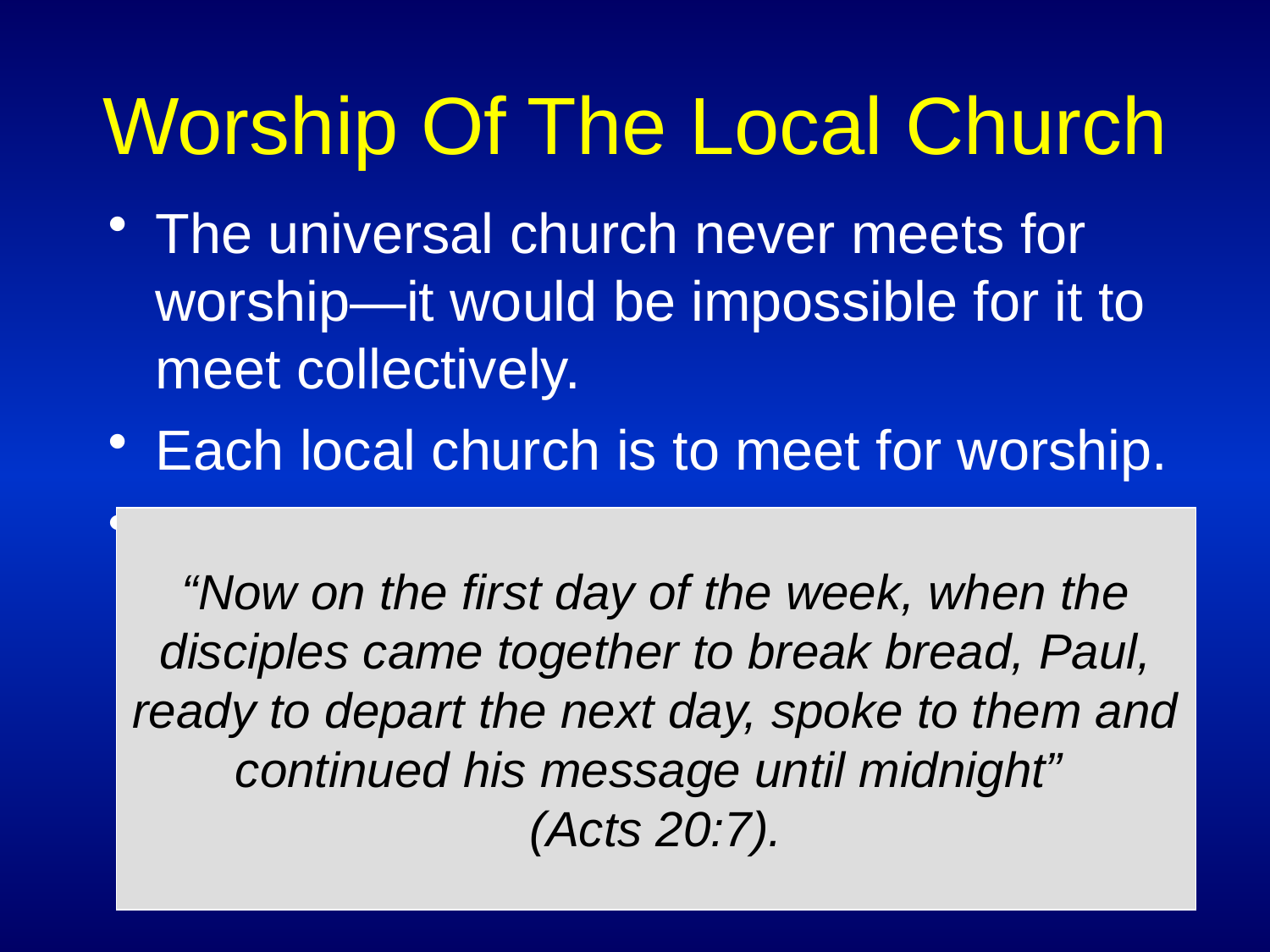

# Worship Of The Local Church
The universal church never meets for worship—it would be impossible for it to meet collectively.
Each local church is to meet for worship.
The church meets for worship on the first day of the week (Sunday).
“Now on the first day of the week, when the disciples came together to break bread, Paul, ready to depart the next day, spoke to them and continued his message until midnight”
(Acts 20:7).